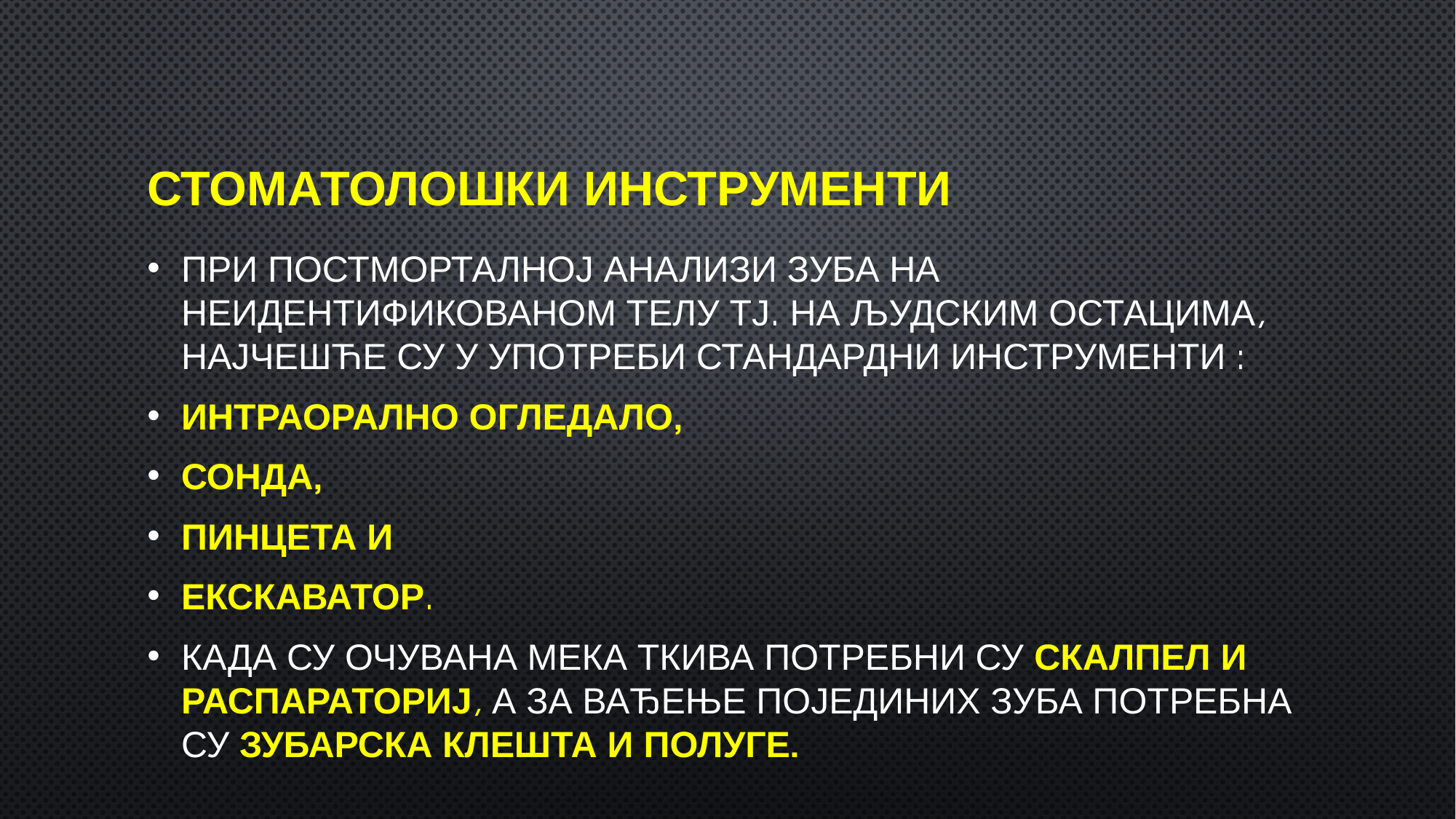

# СТОМАТОЛОШКИ инструменти
При постморталној анализи зуба на неидентификованом телу тј. на људским остацима, најчешће су у употреби стандардни инструменти :
интраорално огледало,
сонда,
пинцета и
екскаватор.
Када су очувана мека ткива потребни су скалпел и распараториј, а за вађење појединих зуба потребна су зубарска клешта и полуге.